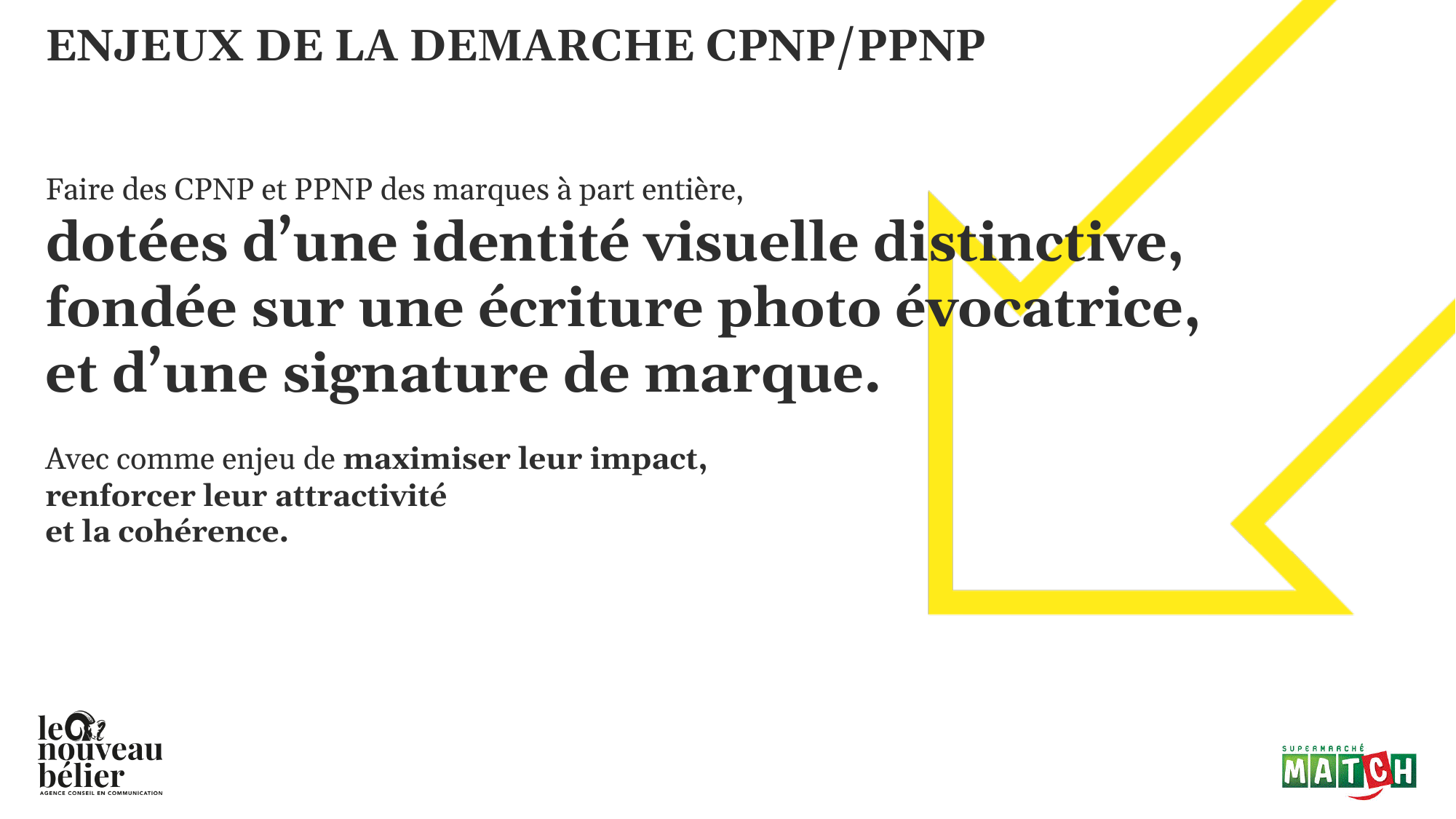

ENJEUX de la DEMARCHE CPNP/PPNP
Faire des CPNP et PPNP des marques à part entière,
dotées d’une identité visuelle distinctive,
fondée sur une écriture photo évocatrice,
et d’une signature de marque.

Avec comme enjeu de maximiser leur impact,
renforcer leur attractivité
et la cohérence.